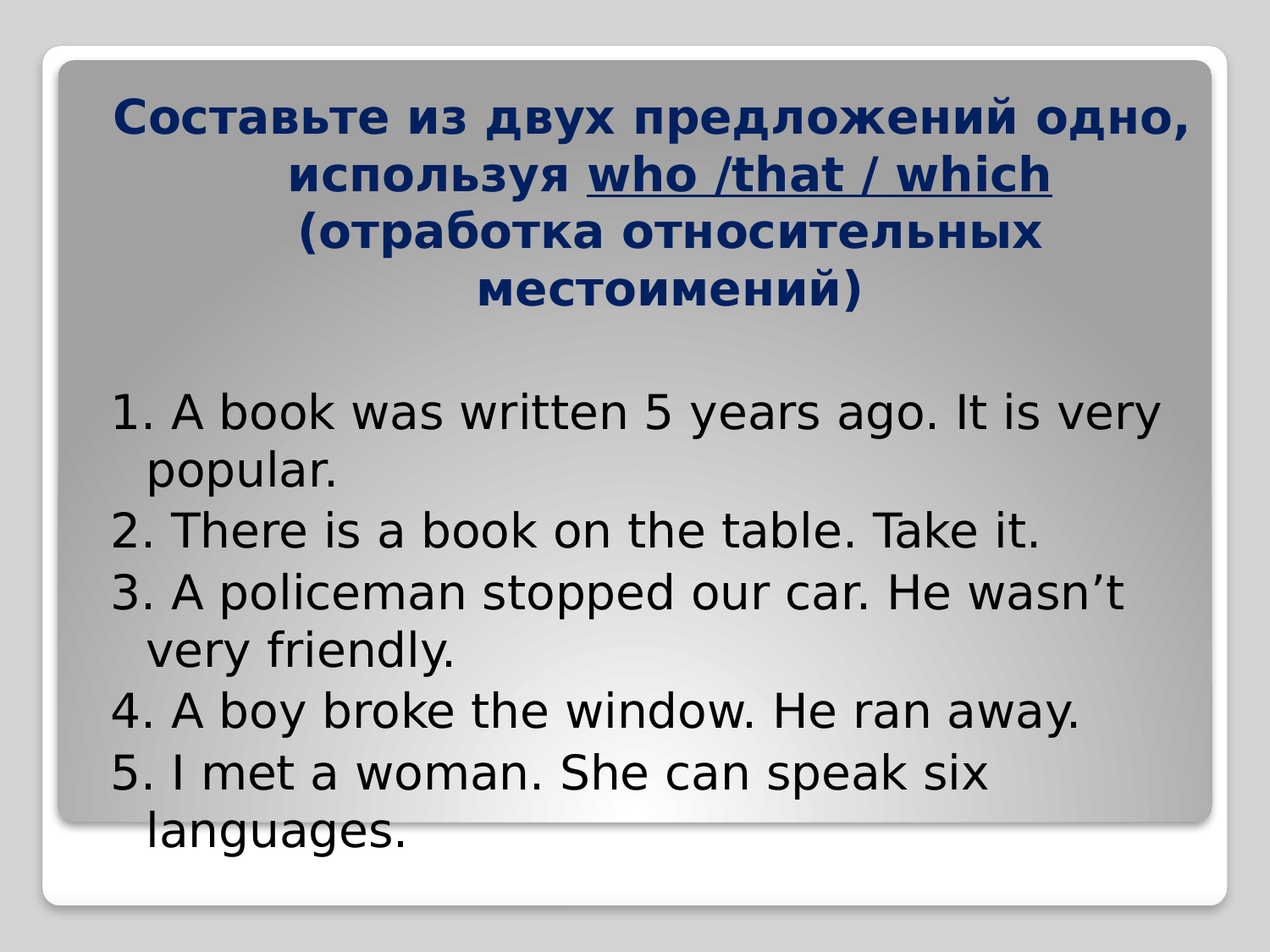

Составьте из двух предложений одно, используя who /that / which (отработка относительных местоимений)

1. A book was written 5 years ago. It is very popular.
2. There is a book on the table. Take it.
3. A policeman stopped our car. He wasn’t very friendly.
4. A boy broke the window. He ran away.
5. I met a woman. She can speak six languages.